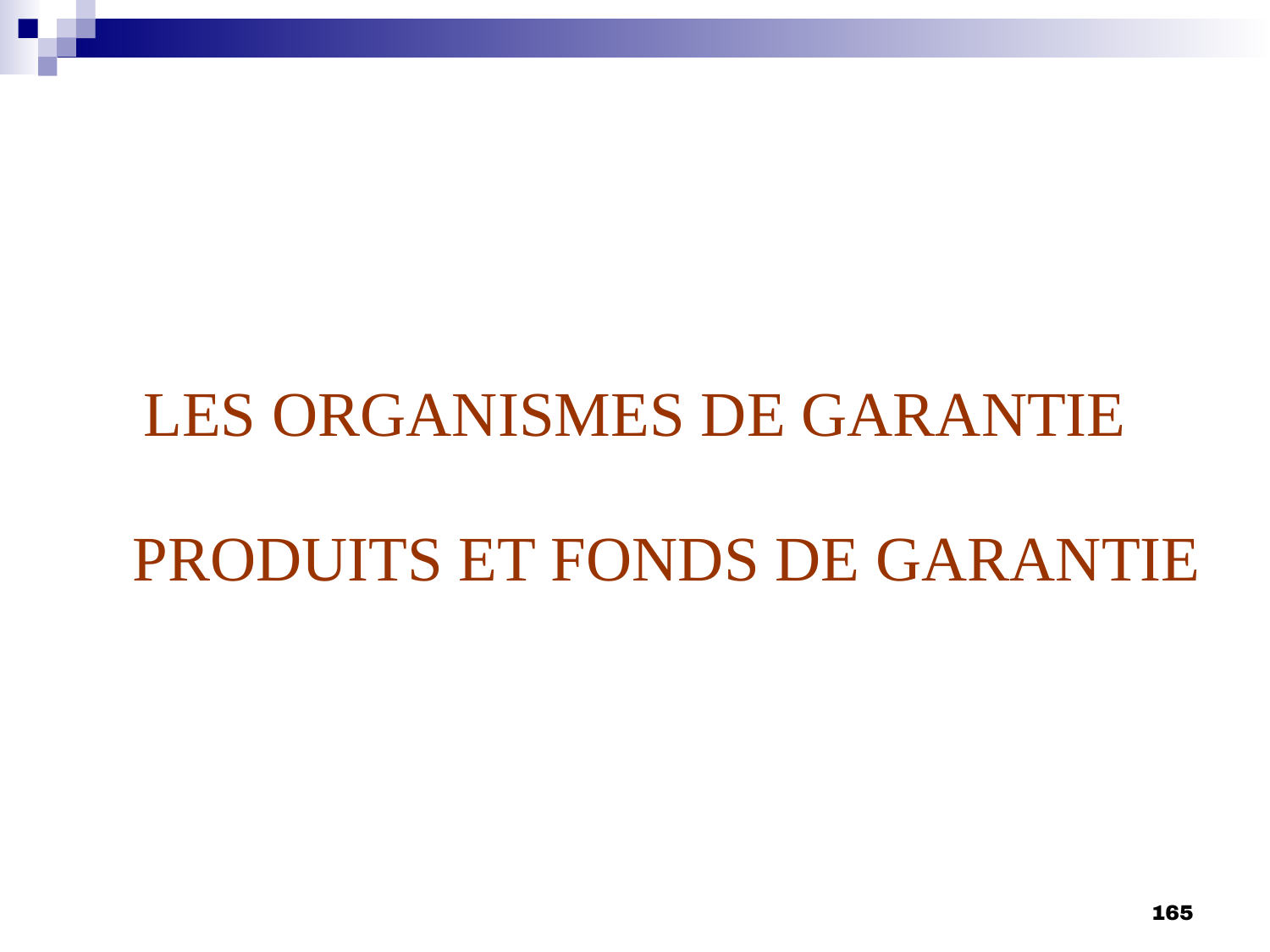

# LES ORGANISMES DE GARANTIE PRODUITS ET FONDS DE GARANTIE
165